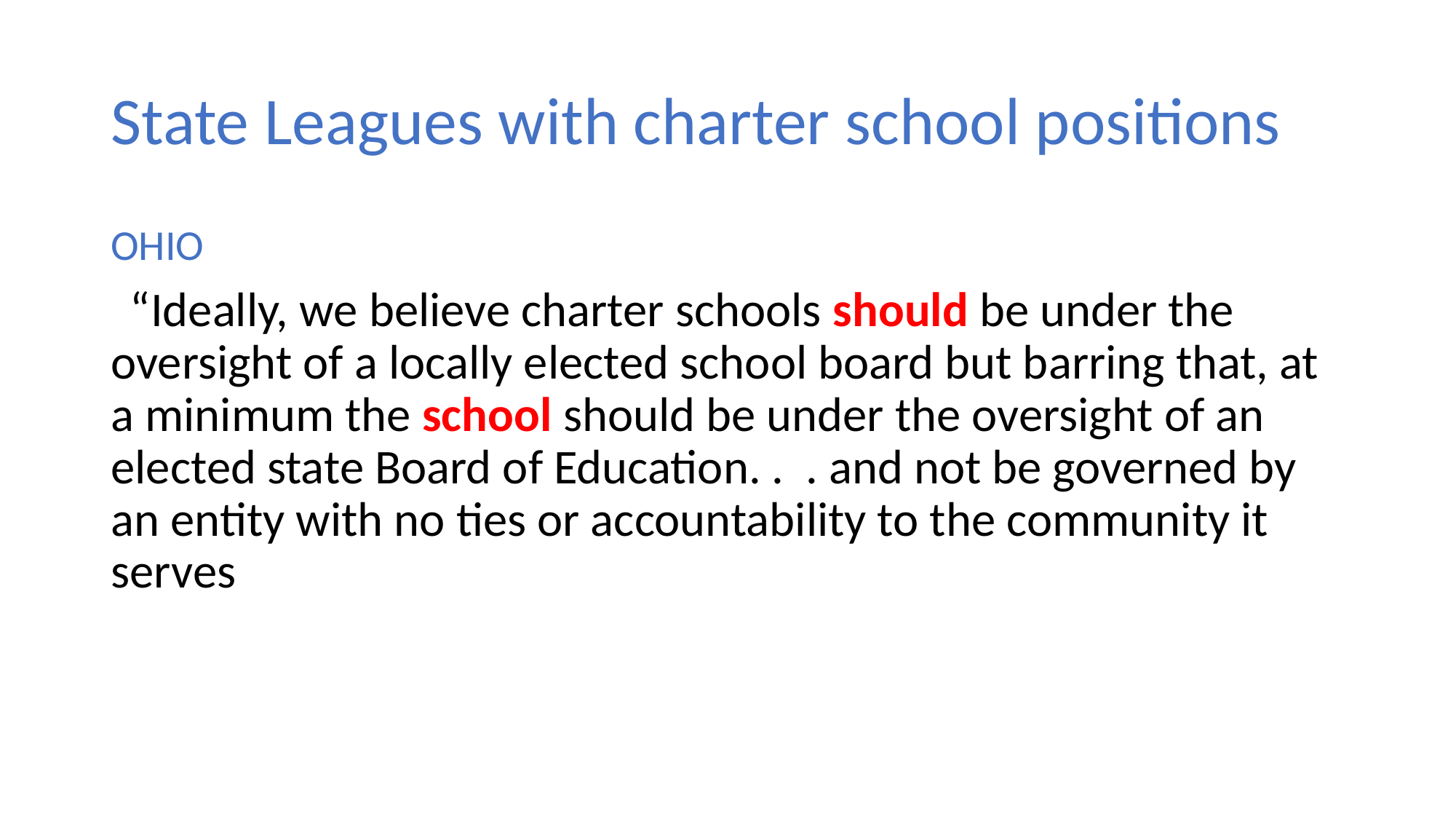

# State Leagues with charter school positions
OHIO
  “Ideally, we believe charter schools should be under the oversight of a locally elected school board but barring that, at a minimum the school should be under the oversight of an elected state Board of Education. .  . and not be governed by an entity with no ties or accountability to the community it serves